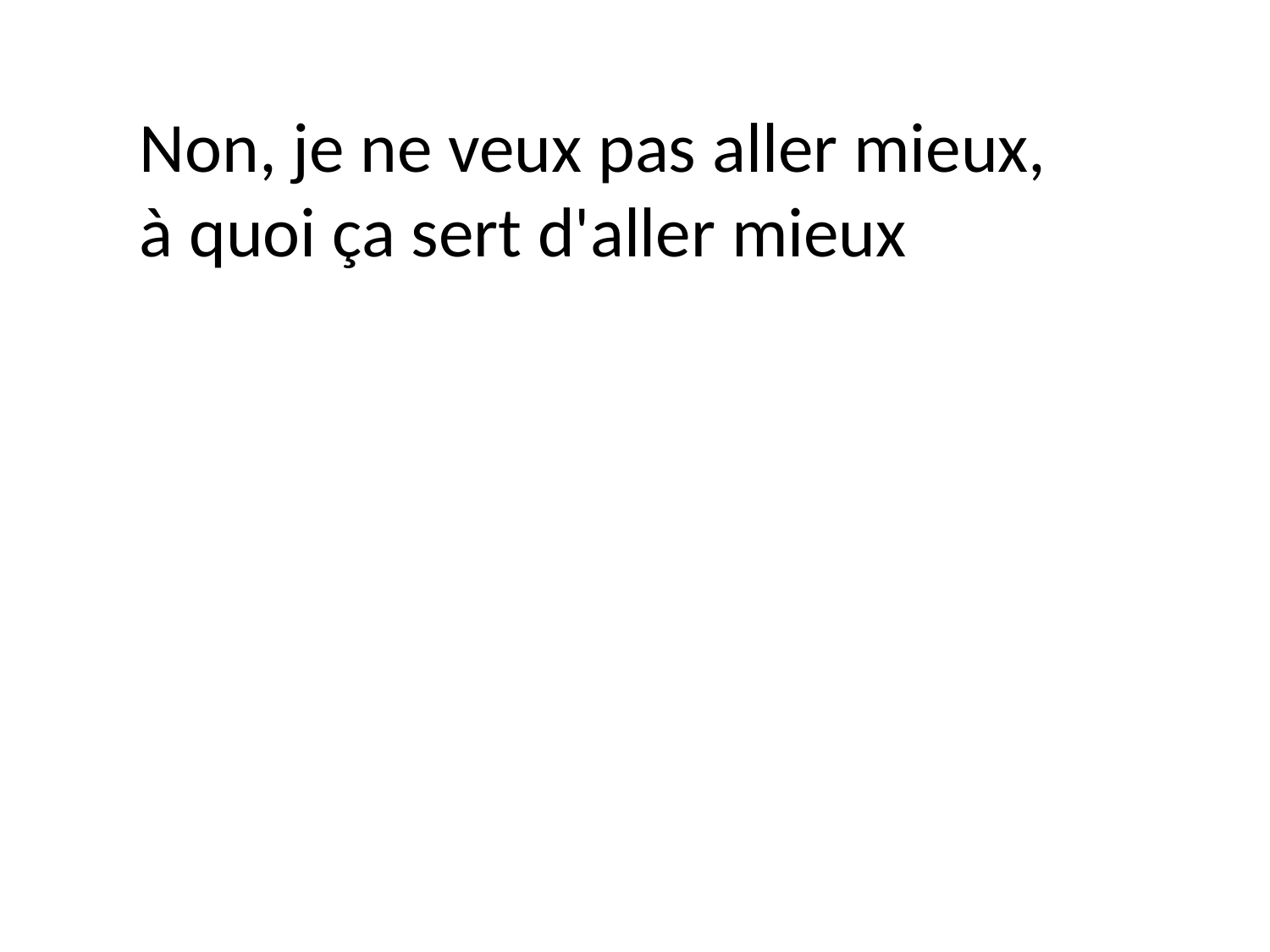

Non, je ne veux pas aller mieux,
à quoi ça sert d'aller mieux